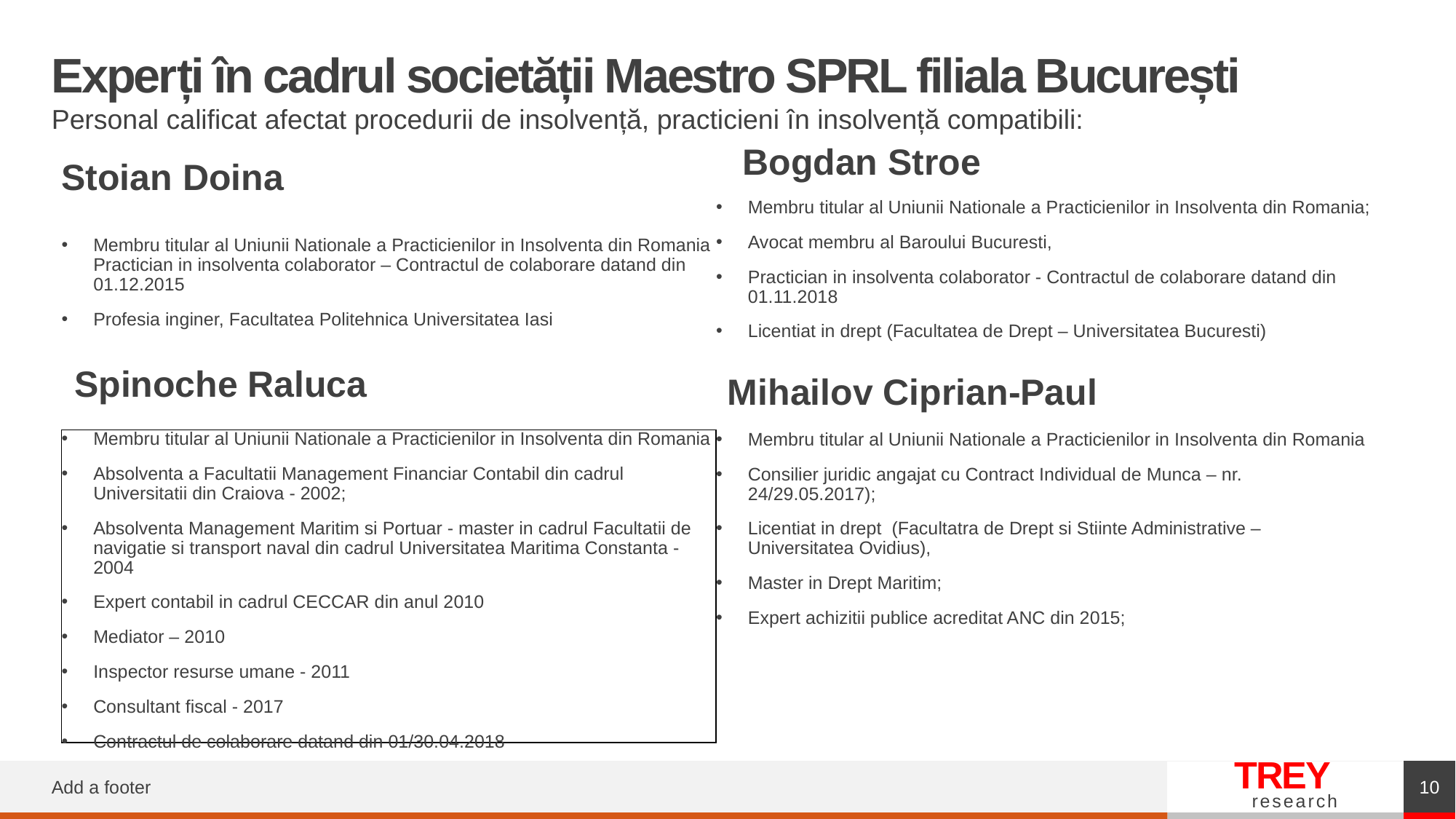

# Experți în cadrul societății Maestro SPRL filiala București
Personal calificat afectat procedurii de insolvență, practicieni în insolvență compatibili:

Bogdan Stroe
Stoian Doina
Membru titular al Uniunii Nationale a Practicienilor in Insolventa din Romania;
Avocat membru al Baroului Bucuresti,
Practician in insolventa colaborator - Contractul de colaborare datand din 01.11.2018
Licentiat in drept (Facultatea de Drept – Universitatea Bucuresti)

Membru titular al Uniunii Nationale a Practicienilor in Insolventa din Romania Practician in insolventa colaborator – Contractul de colaborare datand din 01.12.2015
Profesia inginer, Facultatea Politehnica Universitatea Iasi

Spinoche Raluca
Mihailov Ciprian-Paul
Membru titular al Uniunii Nationale a Practicienilor in Insolventa din Romania
Absolventa a Facultatii Management Financiar Contabil din cadrul Universitatii din Craiova - 2002;
Absolventa Management Maritim si Portuar - master in cadrul Facultatii de navigatie si transport naval din cadrul Universitatea Maritima Constanta - 2004
Expert contabil in cadrul CECCAR din anul 2010
Mediator – 2010
Inspector resurse umane - 2011
Consultant fiscal - 2017
Contractul de colaborare datand din 01/30.04.2018

Membru titular al Uniunii Nationale a Practicienilor in Insolventa din Romania
Consilier juridic angajat cu Contract Individual de Munca – nr. 24/29.05.2017);
Licentiat in drept  (Facultatra de Drept si Stiinte Administrative – Universitatea Ovidius),
Master in Drept Maritim;
Expert achizitii publice acreditat ANC din 2015;
10
Add a footer